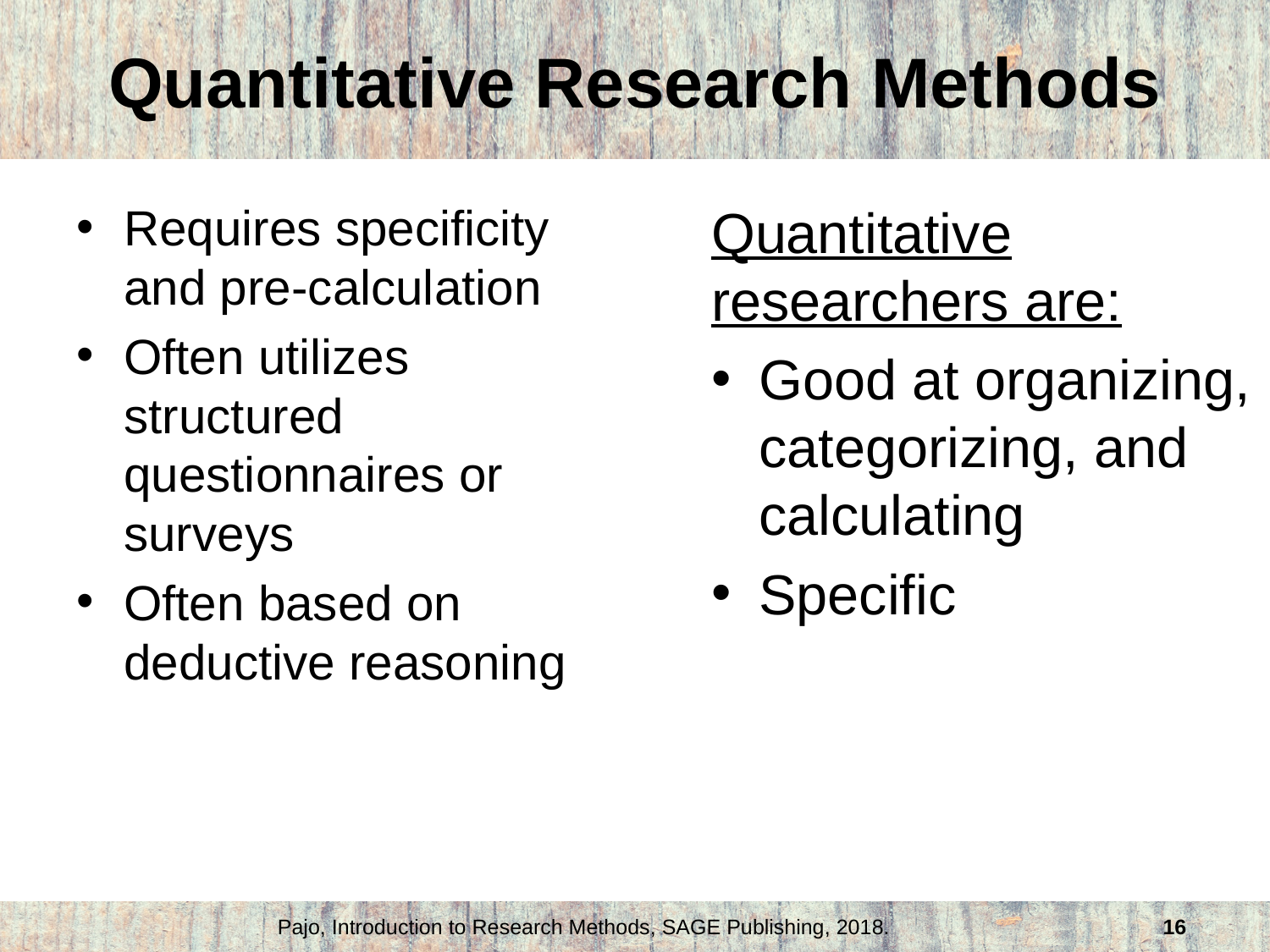

# Quantitative Research Methods
Requires specificity and pre-calculation
Often utilizes structured questionnaires or surveys
Often based on deductive reasoning
Quantitative researchers are:
Good at organizing, categorizing, and calculating
Specific
Pajo, Introduction to Research Methods, SAGE Publishing, 2018.
16